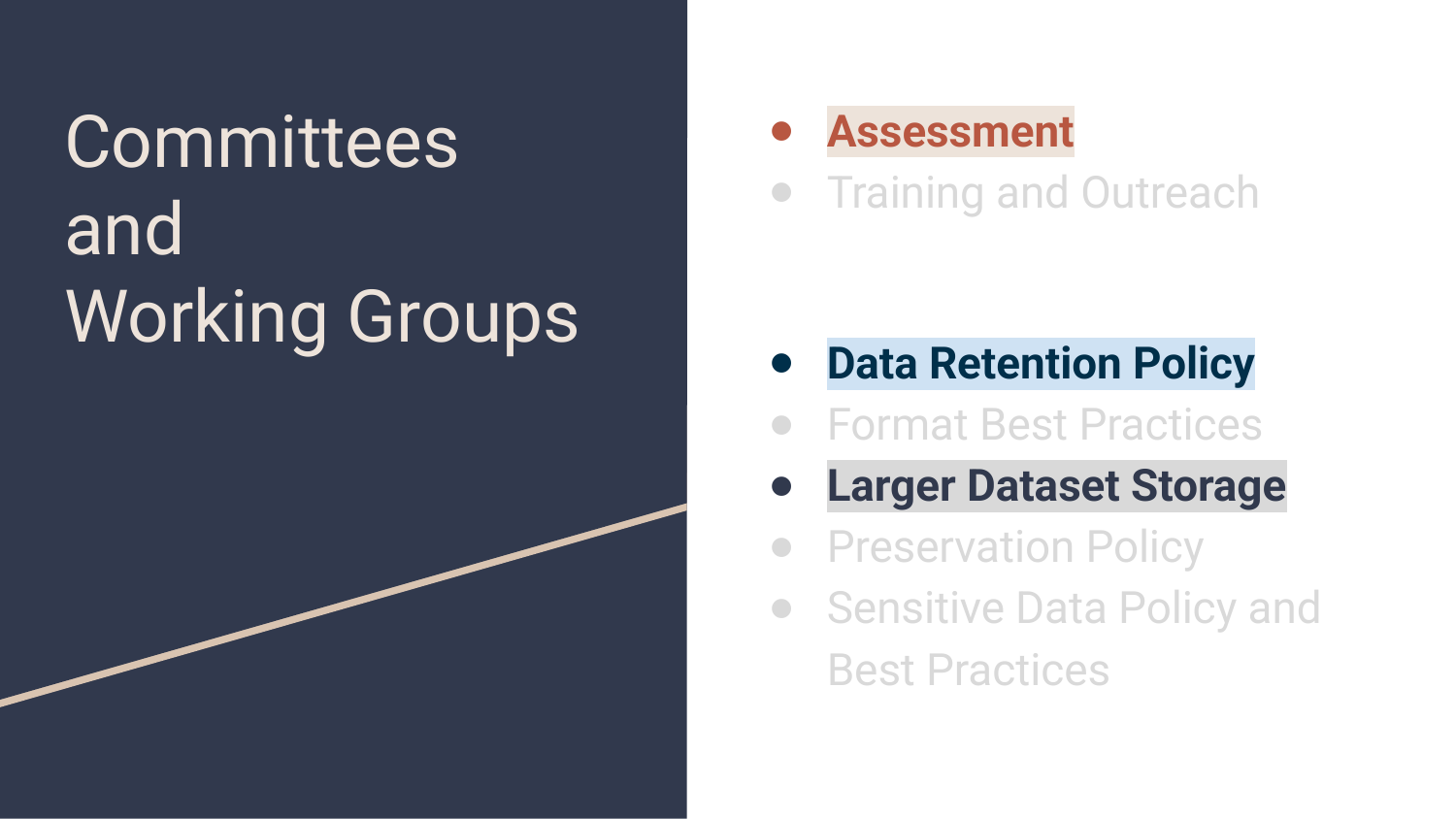

# Committees
and
Working Groups
Assessment
Training and Outreach

Data Retention Policy
Format Best Practices
Larger Dataset Storage
Preservation Policy
Sensitive Data Policy and Best Practices